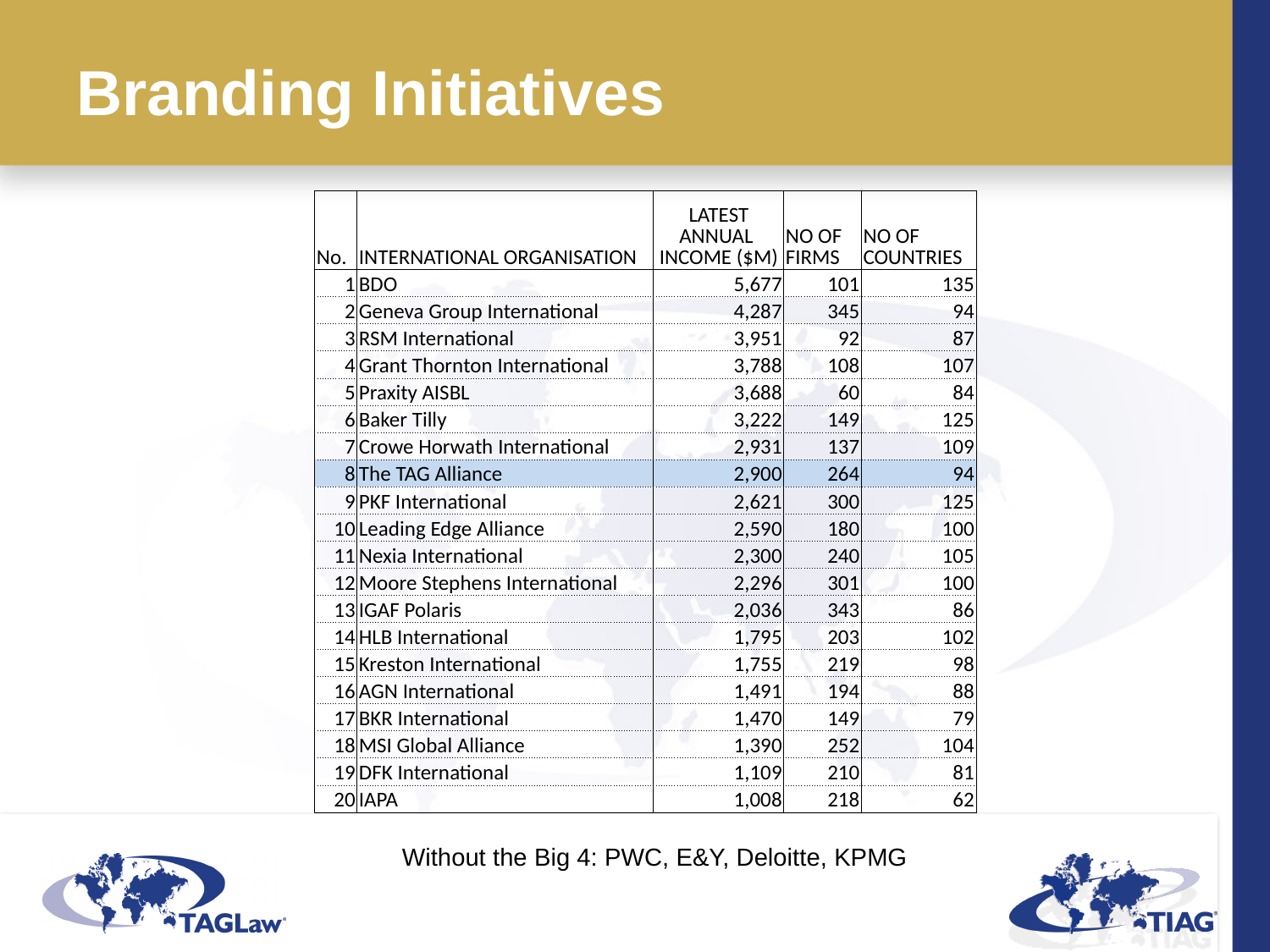

# Branding Initiatives
| No. | INTERNATIONAL ORGANISATION | LATEST ANNUAL INCOME ($M) | NO OF FIRMS | NO OF COUNTRIES |
| --- | --- | --- | --- | --- |
| 1 | BDO | 5,677 | 101 | 135 |
| 2 | Geneva Group International | 4,287 | 345 | 94 |
| 3 | RSM International | 3,951 | 92 | 87 |
| 4 | Grant Thornton International | 3,788 | 108 | 107 |
| 5 | Praxity AISBL | 3,688 | 60 | 84 |
| 6 | Baker Tilly | 3,222 | 149 | 125 |
| 7 | Crowe Horwath International | 2,931 | 137 | 109 |
| 8 | The TAG Alliance | 2,900 | 264 | 94 |
| 9 | PKF International | 2,621 | 300 | 125 |
| 10 | Leading Edge Alliance | 2,590 | 180 | 100 |
| 11 | Nexia International | 2,300 | 240 | 105 |
| 12 | Moore Stephens International | 2,296 | 301 | 100 |
| 13 | IGAF Polaris | 2,036 | 343 | 86 |
| 14 | HLB International | 1,795 | 203 | 102 |
| 15 | Kreston International | 1,755 | 219 | 98 |
| 16 | AGN International | 1,491 | 194 | 88 |
| 17 | BKR International | 1,470 | 149 | 79 |
| 18 | MSI Global Alliance | 1,390 | 252 | 104 |
| 19 | DFK International | 1,109 | 210 | 81 |
| 20 | IAPA | 1,008 | 218 | 62 |
Without the Big 4: PWC, E&Y, Deloitte, KPMG